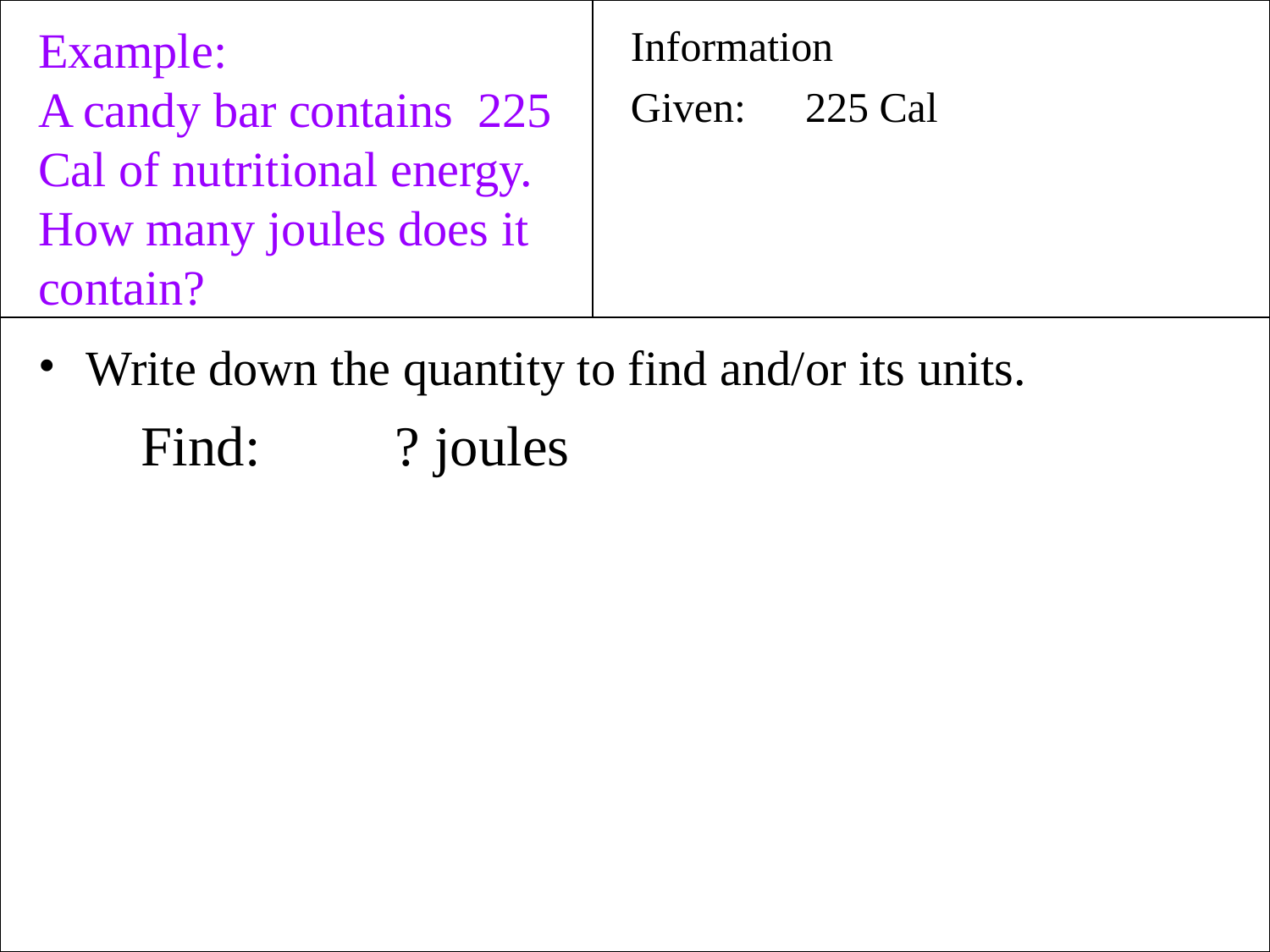

Example:
A candy bar contains  225 Cal of nutritional energy.  How many joules does it contain?
Information
Given:	225 Cal

Write down the quantity to find and/or its units.
	Find: 	? joules